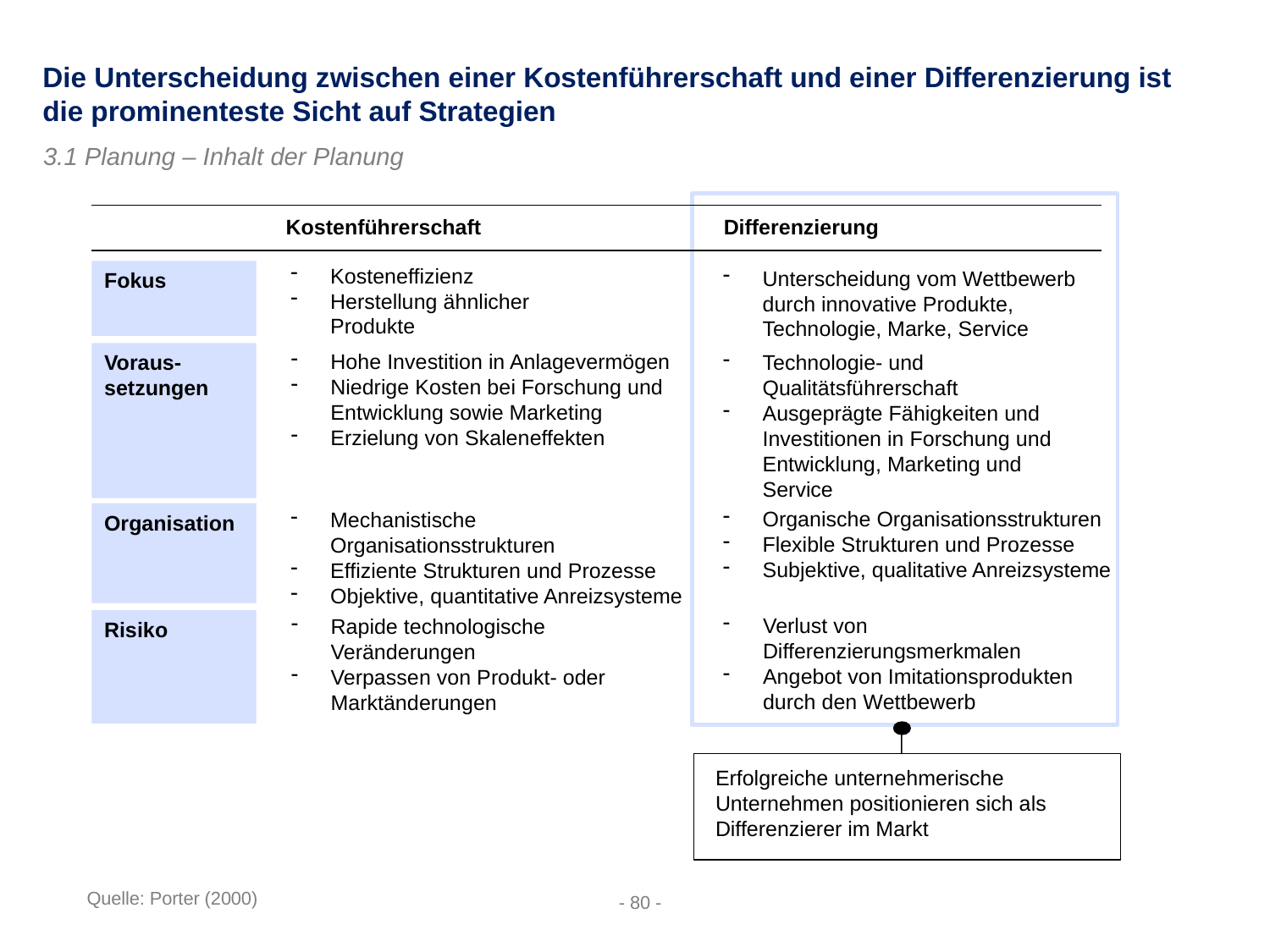

Die Unterscheidung zwischen einer Kostenführerschaft und einer Differenzierung ist die prominenteste Sicht auf Strategien
3.1 Planung – Inhalt der Planung

Kostenführerschaft
Differenzierung
Kosteneffizienz
Herstellung ähnlicher Produkte

Unterscheidung vom Wettbewerb durch innovative Produkte, Technologie, Marke, Service
Fokus
Hohe Investition in Anlagevermögen
Niedrige Kosten bei Forschung und Entwicklung sowie Marketing
Erzielung von Skaleneffekten
Voraus-setzungen
Technologie- und Qualitätsführerschaft
Ausgeprägte Fähigkeiten und Investitionen in Forschung und Entwicklung, Marketing und Service
Organische Organisationsstrukturen
Flexible Strukturen und Prozesse
Subjektive, qualitative Anreizsysteme
Mechanistische Organisationsstrukturen
Effiziente Strukturen und Prozesse
Objektive, quantitative Anreizsysteme
Organisation
Verlust von Differenzierungsmerkmalen
Angebot von Imitationsprodukten durch den Wettbewerb
Rapide technologische Veränderungen
Verpassen von Produkt- oder Marktänderungen
Risiko

Erfolgreiche unternehmerische Unternehmen positionieren sich als Differenzierer im Markt
Quelle: Porter (2000)
- 80 -